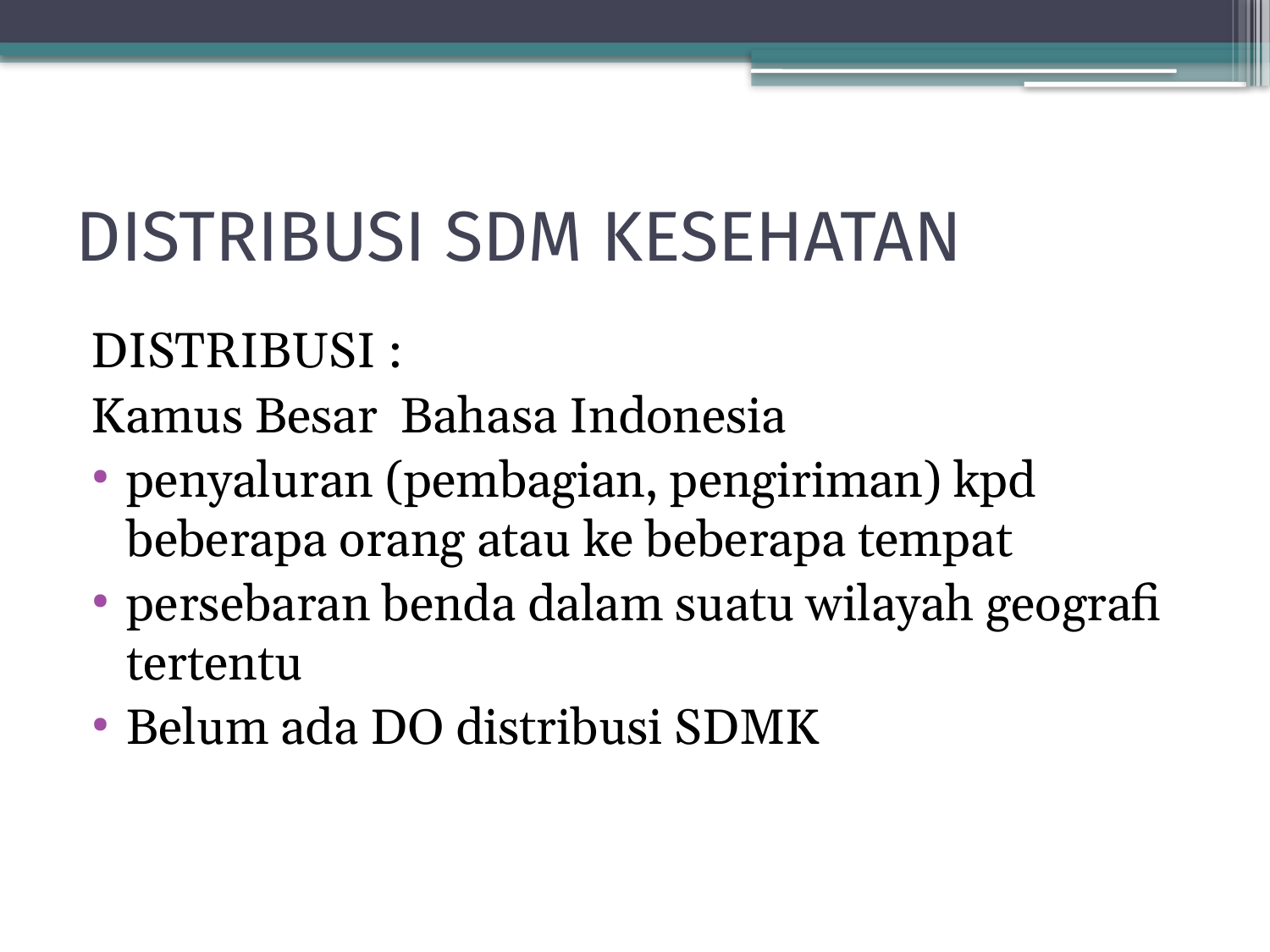

# DISTRIBUSI SDM KESEHATAN
DISTRIBUSI :
Kamus Besar  Bahasa Indonesia
penyaluran (pembagian, pengiriman) kpd beberapa orang atau ke beberapa tempat
persebaran benda dalam suatu wilayah geografi tertentu
Belum ada DO distribusi SDMK